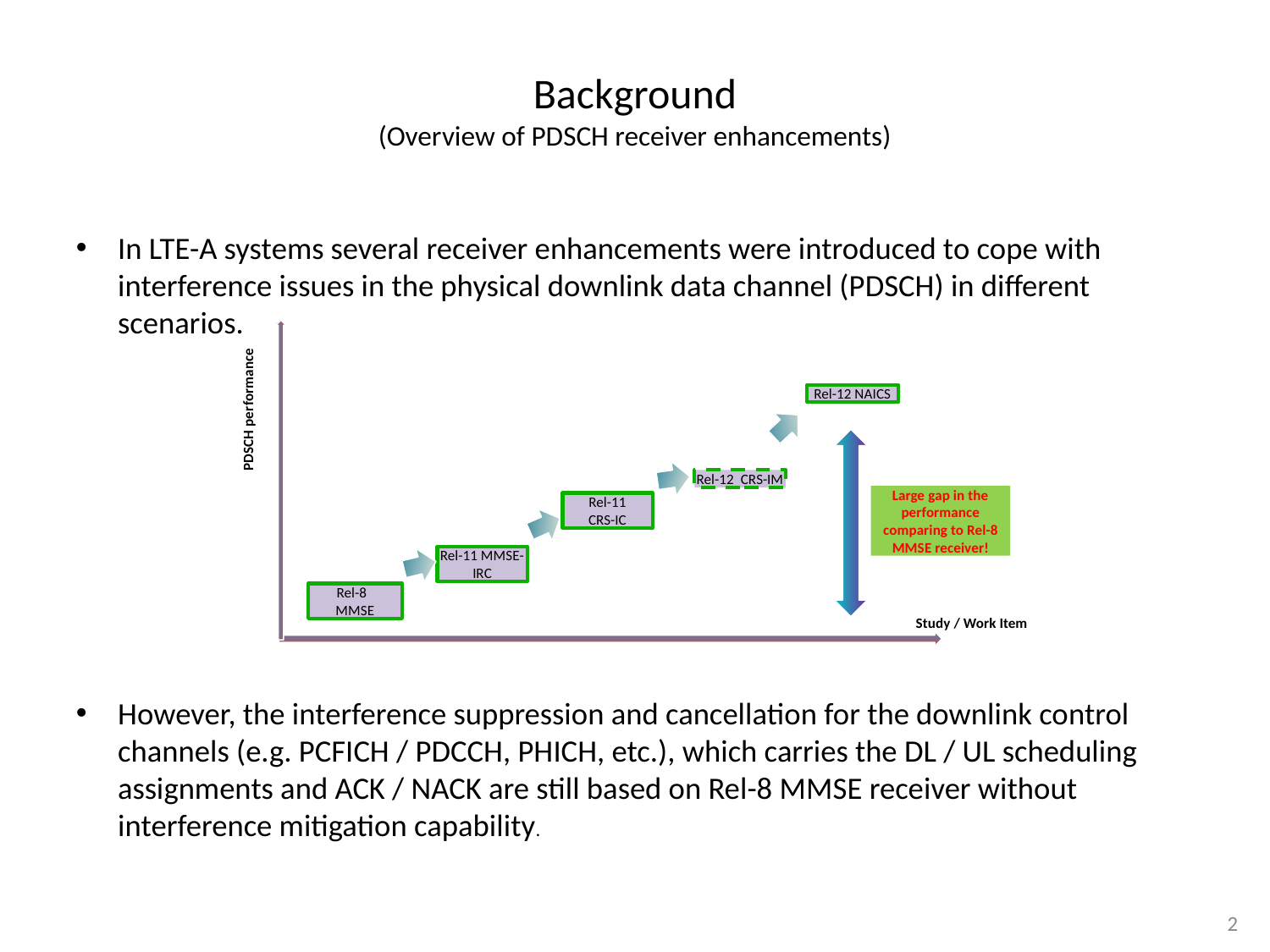

# Background (Overview of PDSCH receiver enhancements)
In LTE-A systems several receiver enhancements were introduced to cope with interference issues in the physical downlink data channel (PDSCH) in different scenarios.

However, the interference suppression and cancellation for the downlink control channels (e.g. PCFICH / PDCCH, PHICH, etc.), which carries the DL / UL scheduling assignments and ACK / NACK are still based on Rel-8 MMSE receiver without interference mitigation capability.

Rel-12 NAICS
PDSCH performance

Rel-12  CRS-IM

Large gap in the performance comparing to Rel-8 MMSE receiver!
Rel-11
CRS-IC

Rel-11 MMSE-IRC

Rel-8
MMSE
Study / Work Item

2